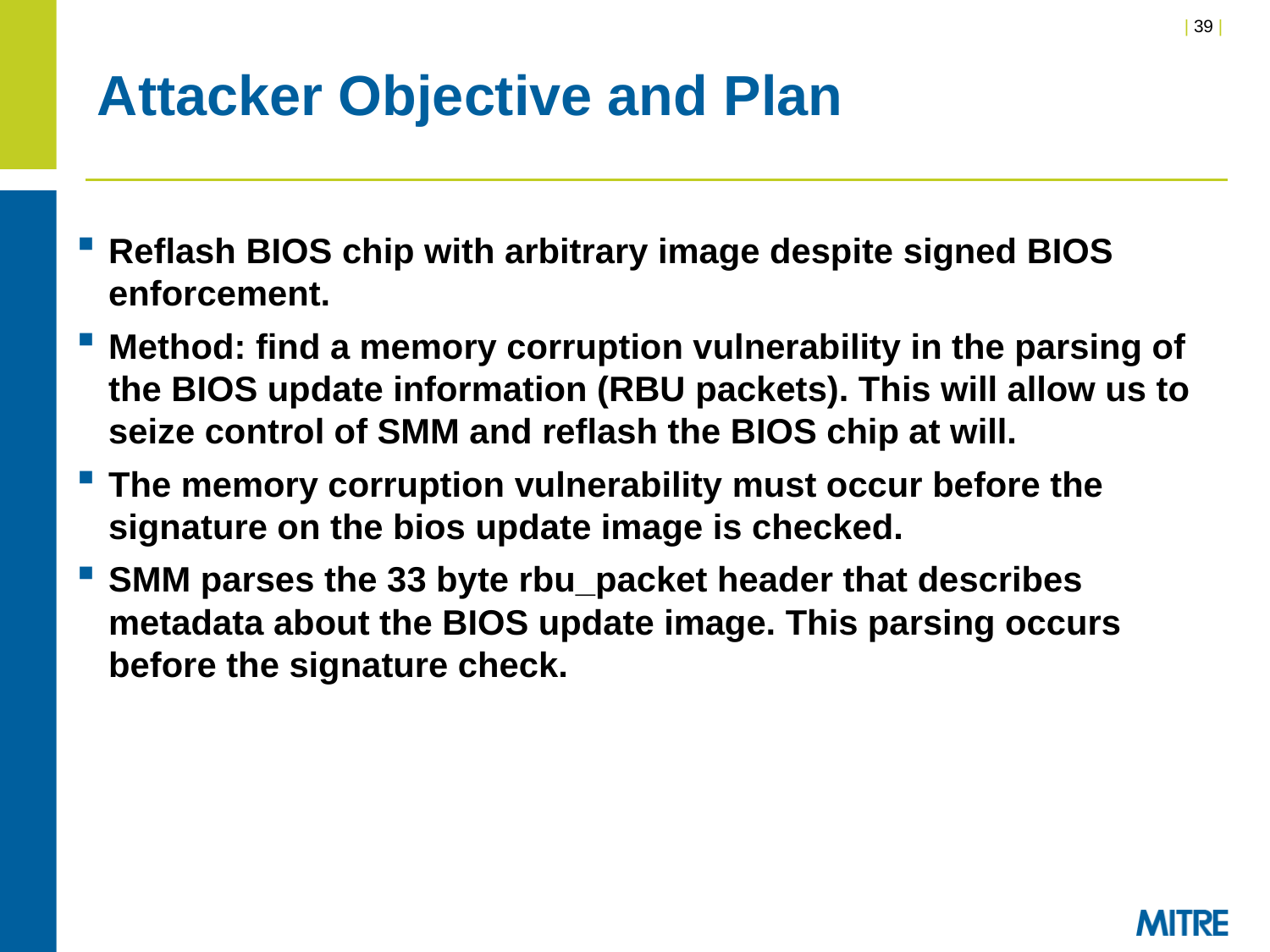

# Attacker Objective and Plan
Reflash BIOS chip with arbitrary image despite signed BIOS enforcement.
Method: find a memory corruption vulnerability in the parsing of the BIOS update information (RBU packets). This will allow us to seize control of SMM and reflash the BIOS chip at will.
The memory corruption vulnerability must occur before the signature on the bios update image is checked.
SMM parses the 33 byte rbu_packet header that describes metadata about the BIOS update image. This parsing occurs before the signature check.